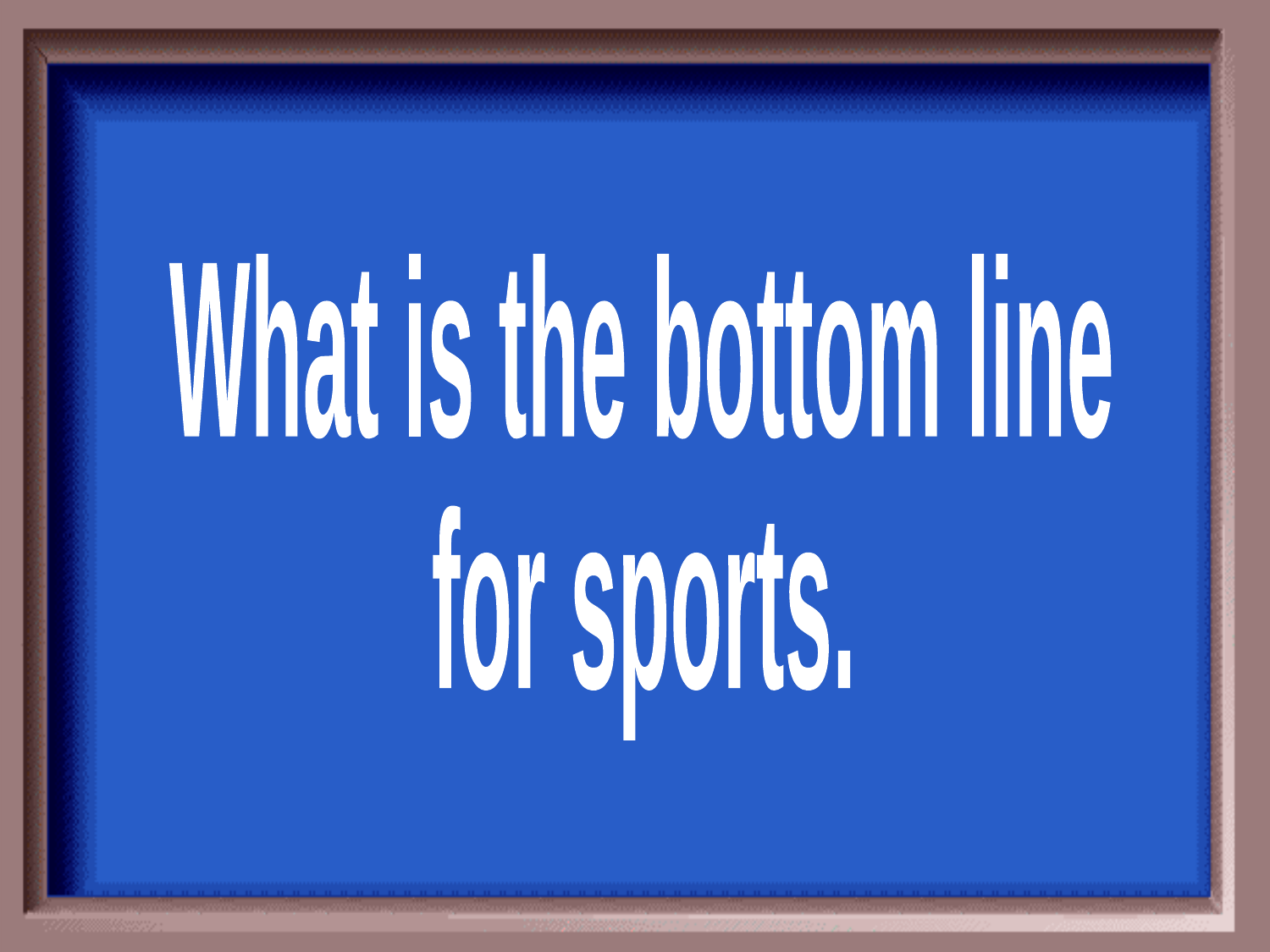

What is the bottom line
for sports.